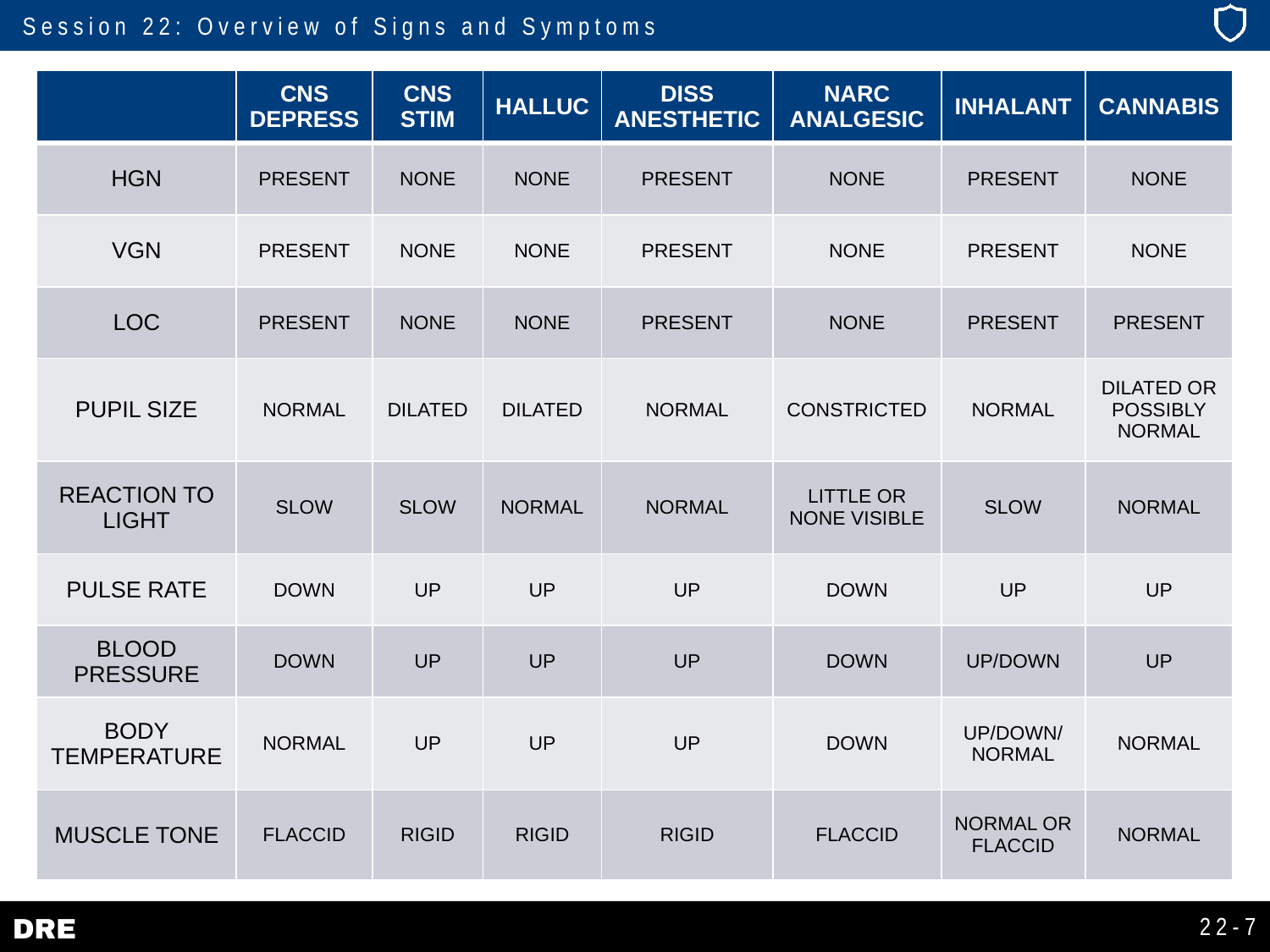

|  | CNS DEPRESS | CNS STIM | HALLUC | DISS ANESTHETIC | NARC ANALGESIC | INHALANT | CANNABIS |
| --- | --- | --- | --- | --- | --- | --- | --- |
| HGN | PRESENT | NONE | NONE | PRESENT | NONE | PRESENT | NONE |
| VGN | PRESENT | NONE | NONE | PRESENT | NONE | PRESENT | NONE |
| LOC | PRESENT | NONE | NONE | PRESENT | NONE | PRESENT | PRESENT |
| PUPIL SIZE | NORMAL | DILATED | DILATED | NORMAL | CONSTRICTED | NORMAL | DILATED OR POSSIBLY NORMAL |
| REACTION TO LIGHT | SLOW | SLOW | NORMAL | NORMAL | LITTLE OR NONE VISIBLE | SLOW | NORMAL |
| PULSE RATE | DOWN | UP | UP | UP | DOWN | UP | UP |
| BLOOD PRESSURE | DOWN | UP | UP | UP | DOWN | UP/DOWN | UP |
| BODY TEMPERATURE | NORMAL | UP | UP | UP | DOWN | UP/DOWN/ NORMAL | NORMAL |
| MUSCLE TONE | FLACCID | RIGID | RIGID | RIGID | FLACCID | NORMAL OR FLACCID | NORMAL |
22-7